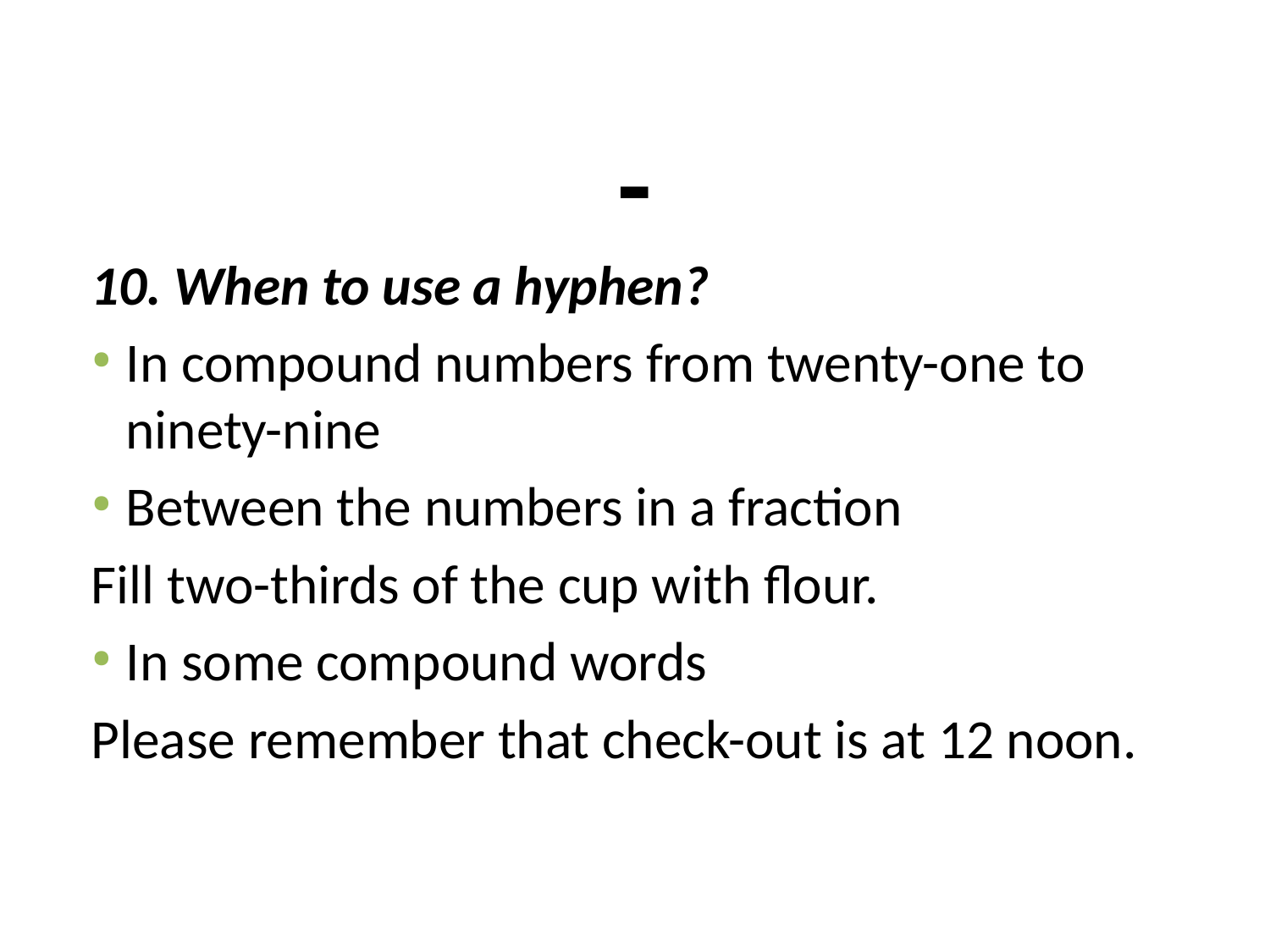

# -
10. When to use a hyphen?
In compound numbers from twenty-one to ninety-nine
Between the numbers in a fraction
Fill two-thirds of the cup with flour.
In some compound words
Please remember that check-out is at 12 noon.